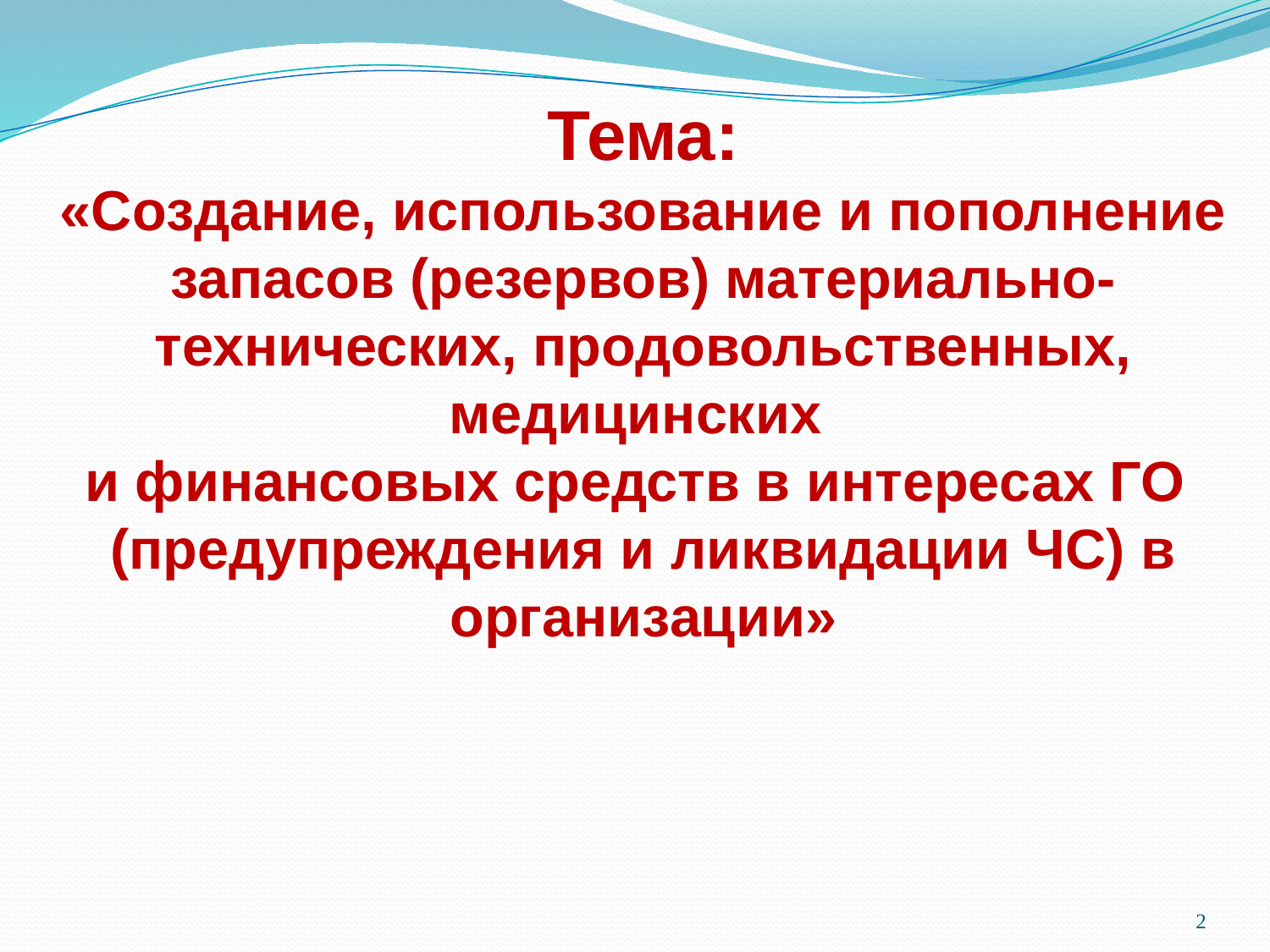

Тема:
«Создание, использование и пополнение запасов (резервов) материально-технических, продовольственных, медицинских
и финансовых средств в интересах ГО
(предупреждения и ликвидации ЧС) в организации»

2